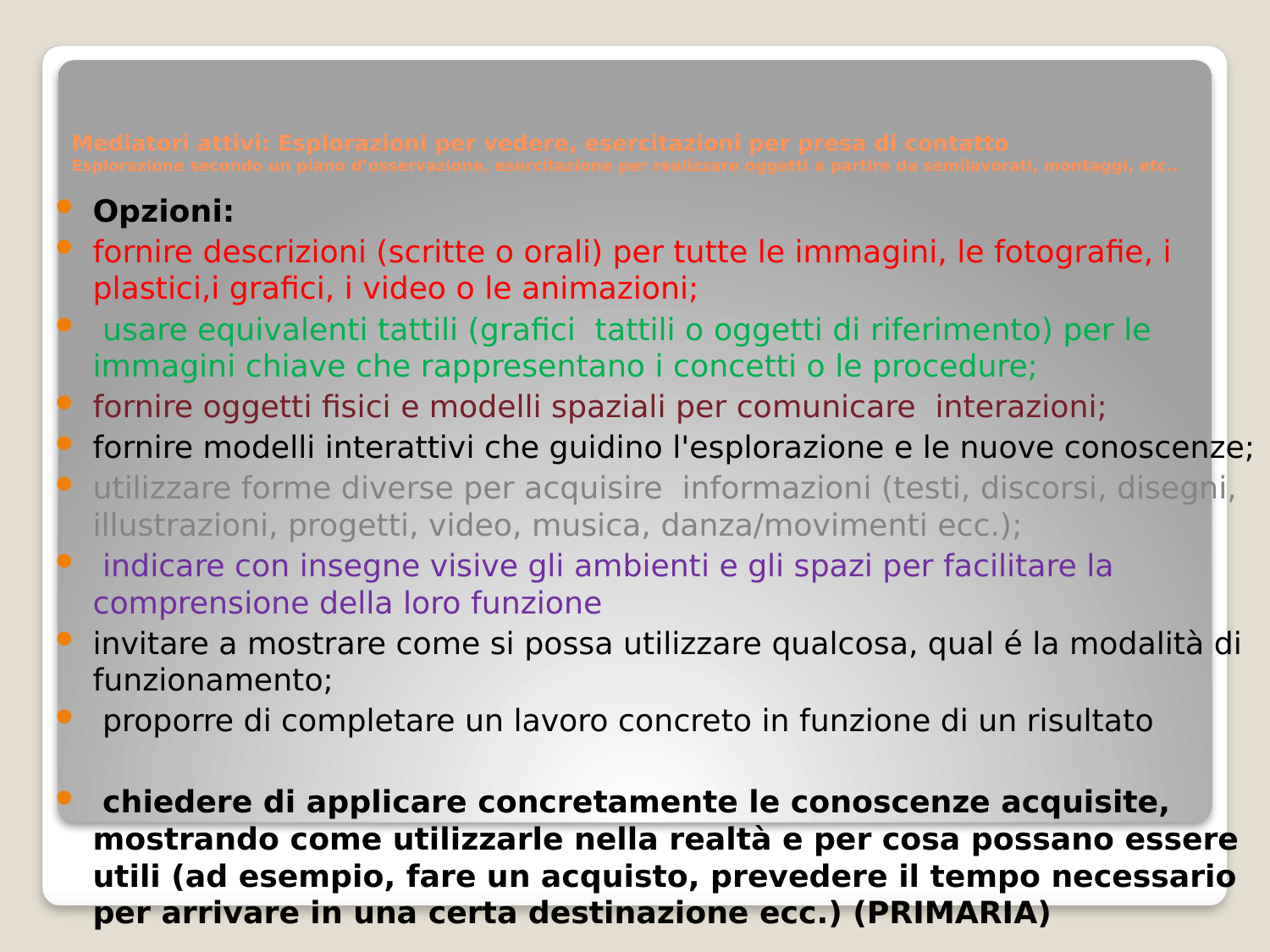

# Mediatori attivi: Esplorazioni per vedere, esercitazioni per presa di contatto Esplorazione secondo un piano d’osservazione, esercitazione per realizzare oggetti a partire da semilavorati, montaggi, etc..
Opzioni:
fornire descrizioni (scritte o orali) per tutte le immagini, le fotografie, i plastici,i grafici, i video o le animazioni;
 usare equivalenti tattili (grafici  tattili o oggetti di riferimento) per le immagini chiave che rappresentano i concetti o le procedure;
fornire oggetti fisici e modelli spaziali per comunicare  interazioni;
fornire modelli interattivi che guidino l'esplorazione e le nuove conoscenze;
utilizzare forme diverse per acquisire  informazioni (testi, discorsi, disegni, illustrazioni, progetti, video, musica, danza/movimenti ecc.);
 indicare con insegne visive gli ambienti e gli spazi per facilitare la comprensione della loro funzione
invitare a mostrare come si possa utilizzare qualcosa, qual é la modalità di funzionamento;
 proporre di completare un lavoro concreto in funzione di un risultato

 chiedere di applicare concretamente le conoscenze acquisite, mostrando come utilizzarle nella realtà e per cosa possano essere utili (ad esempio, fare un acquisto, prevedere il tempo necessario per arrivare in una certa destinazione ecc.) (PRIMARIA)